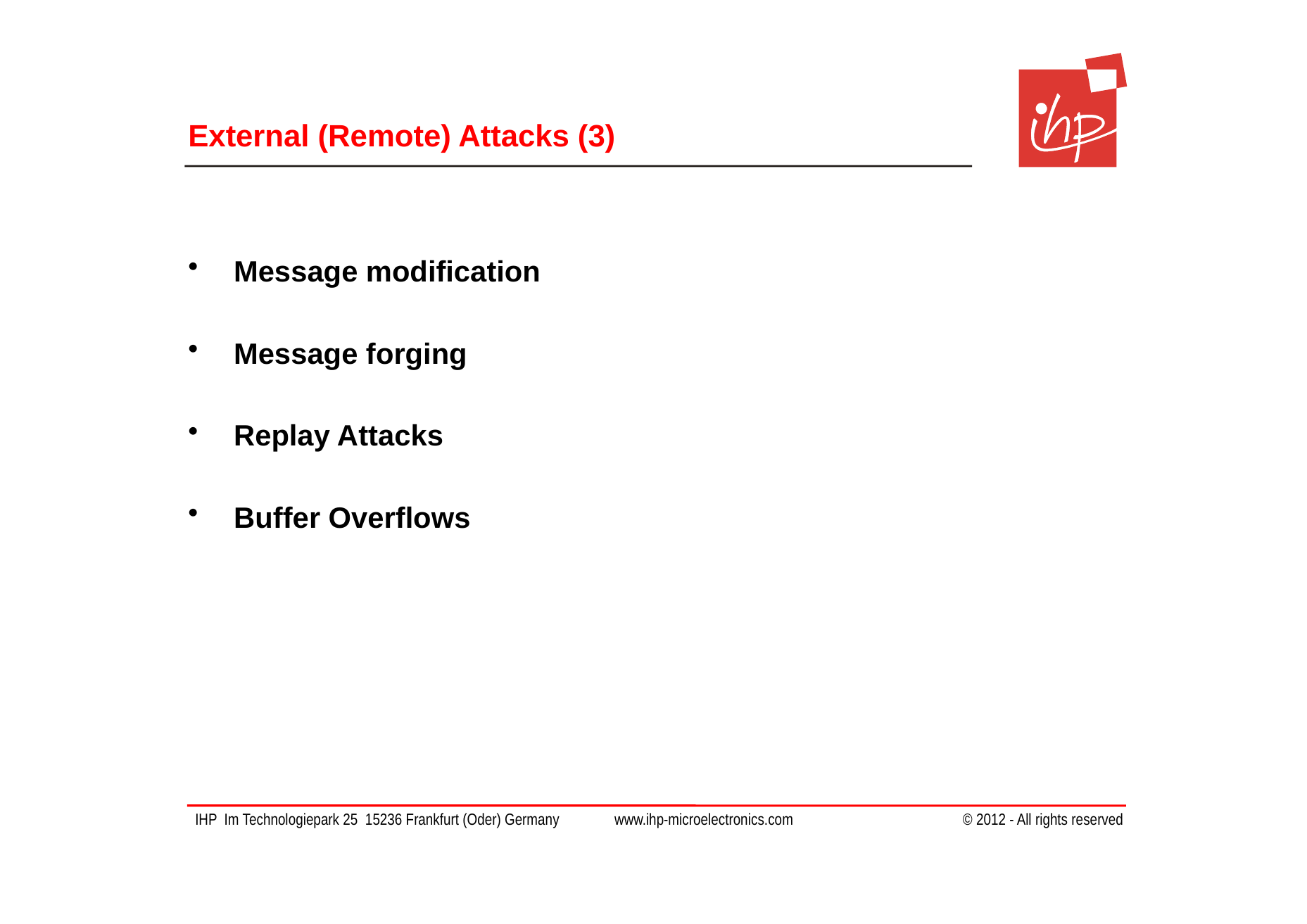

# External (Remote) Attacks (3)
Message modification

Message forging

Replay Attacks

Buffer Overflows